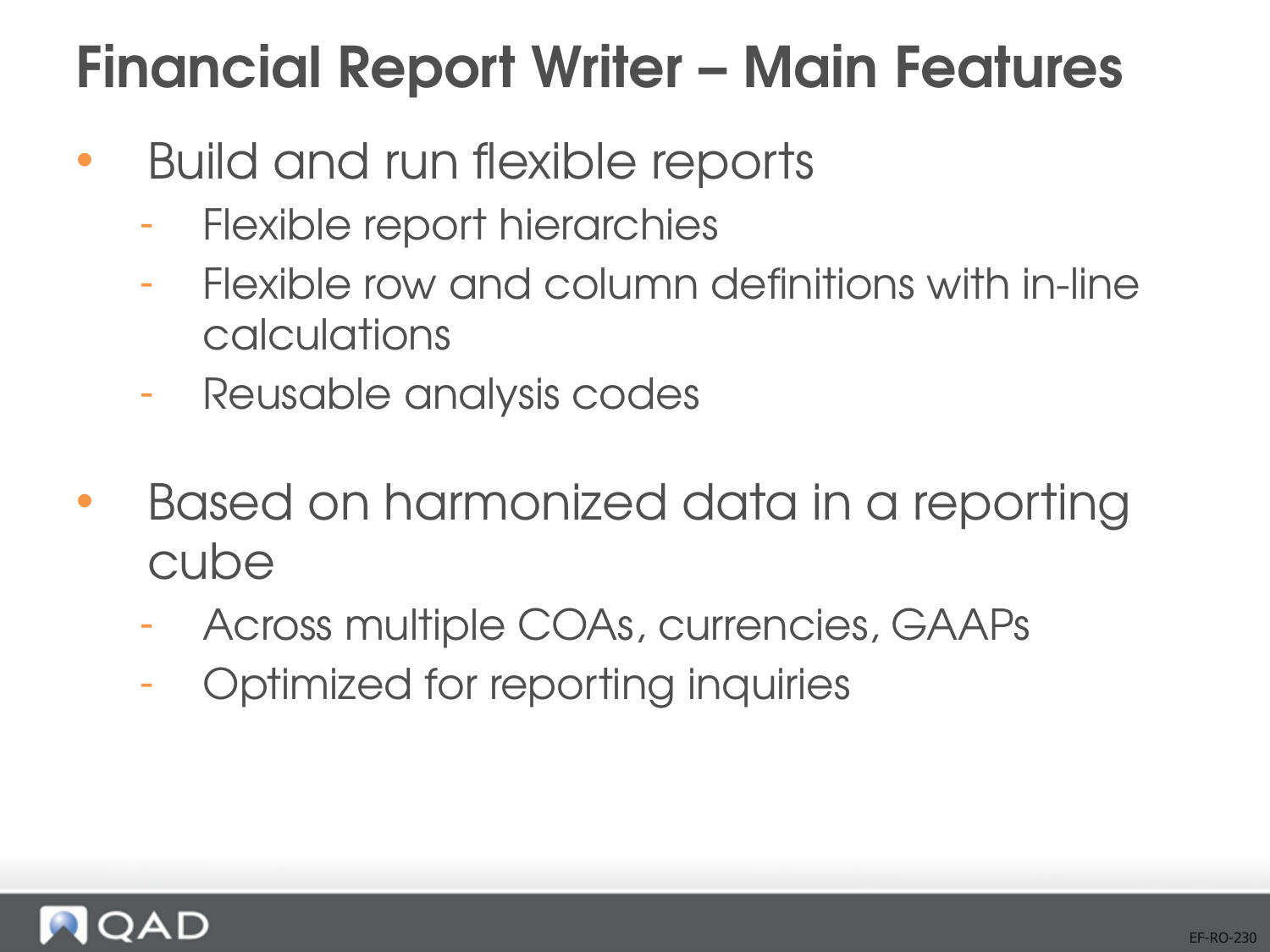

Financial Report Writer – Main Features
Build and run flexible reports
Flexible report hierarchies
Flexible row and column definitions with in-line calculations
Reusable analysis codes
Based on harmonized data in a reporting cube
Across multiple COAs, currencies, GAAPs
Optimized for reporting inquiries
EF-RO-230